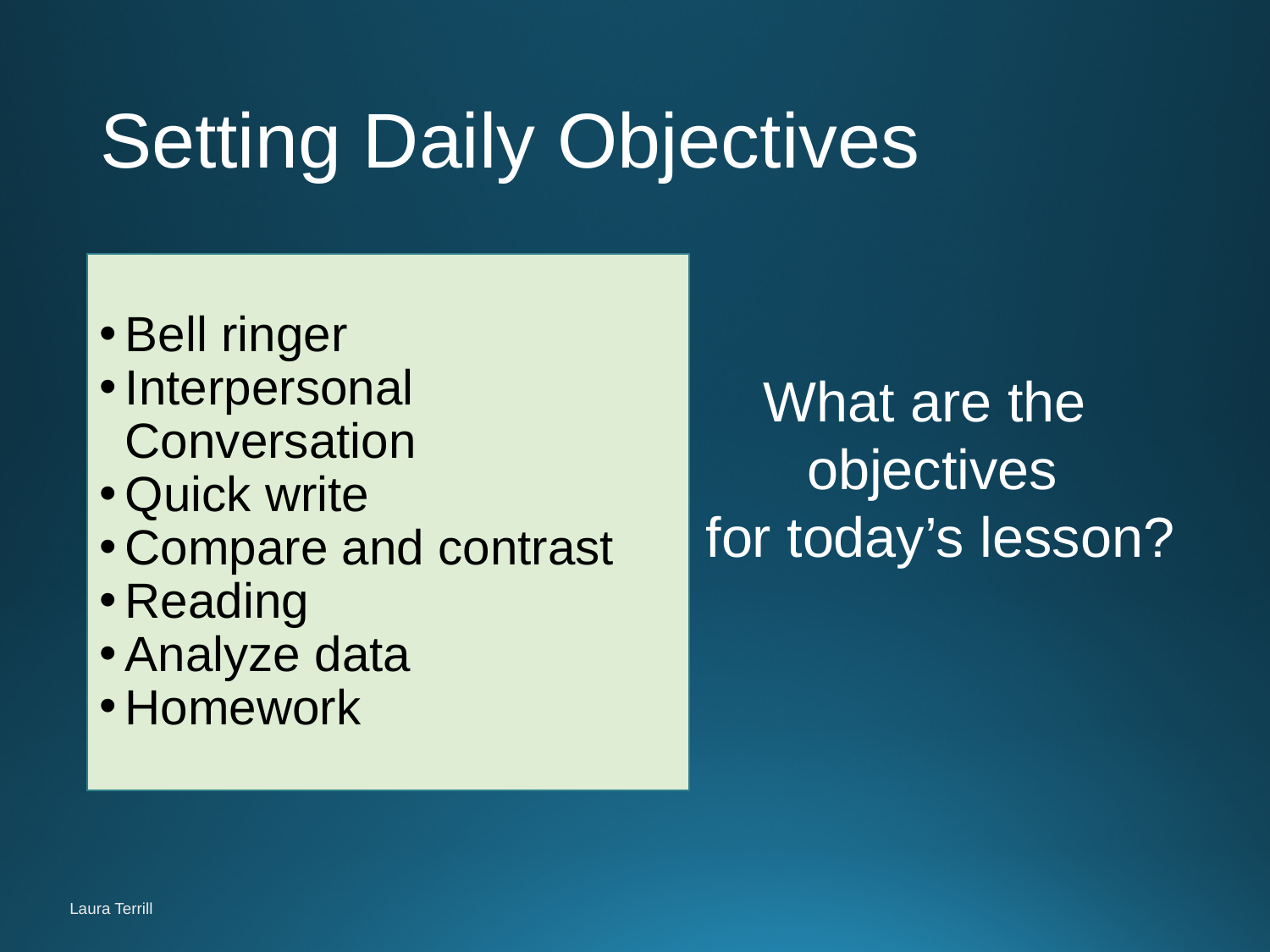

# Setting Daily Objectives
Bell ringer
Interpersonal Conversation
Quick write
Compare and contrast
Reading
Analyze data
Homework
What are the
objectives
 for today’s lesson?
Laura Terrill